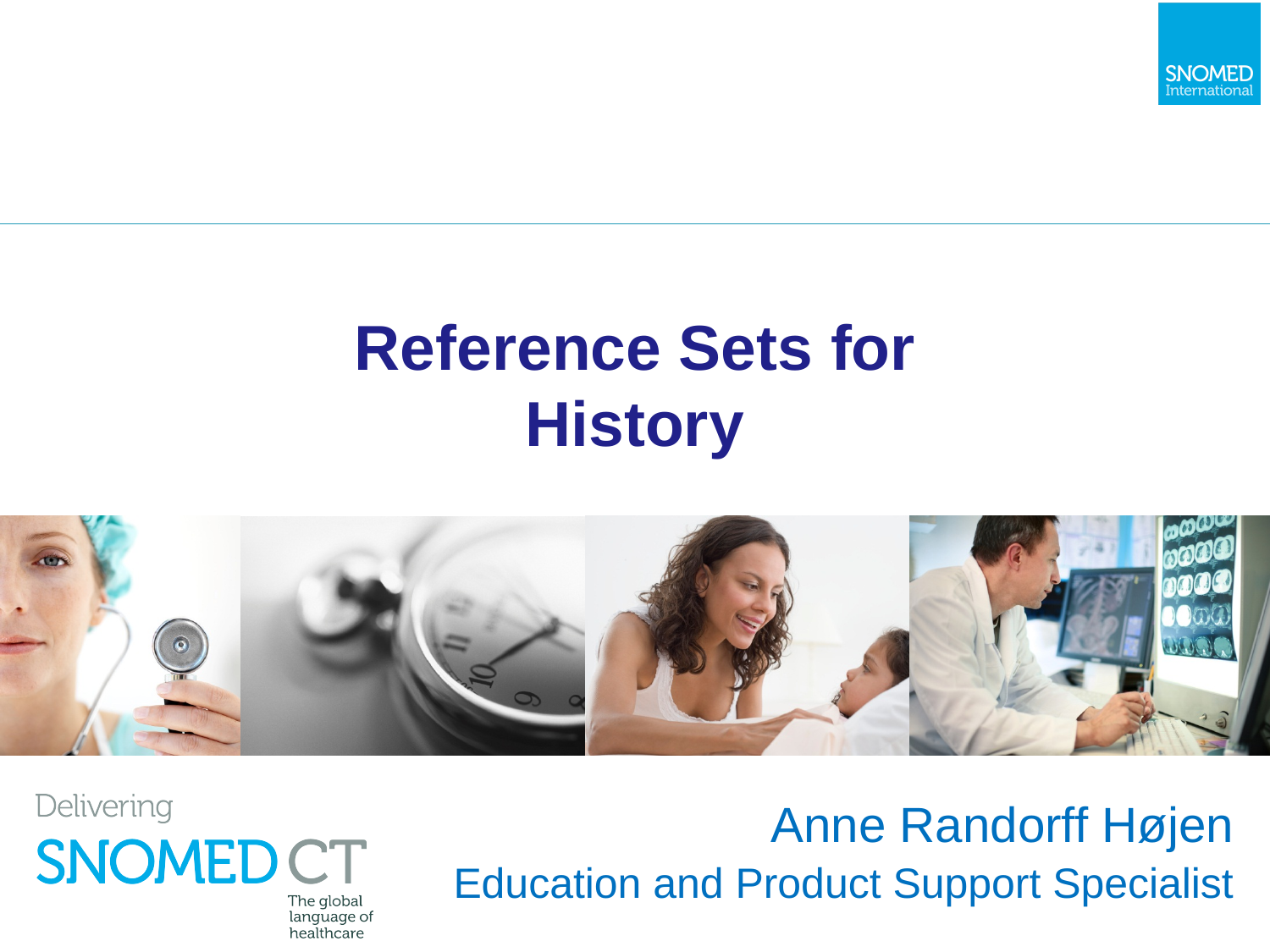

# Reference Sets for History
Anne Randorff Højen
Education and Product Support Specialist